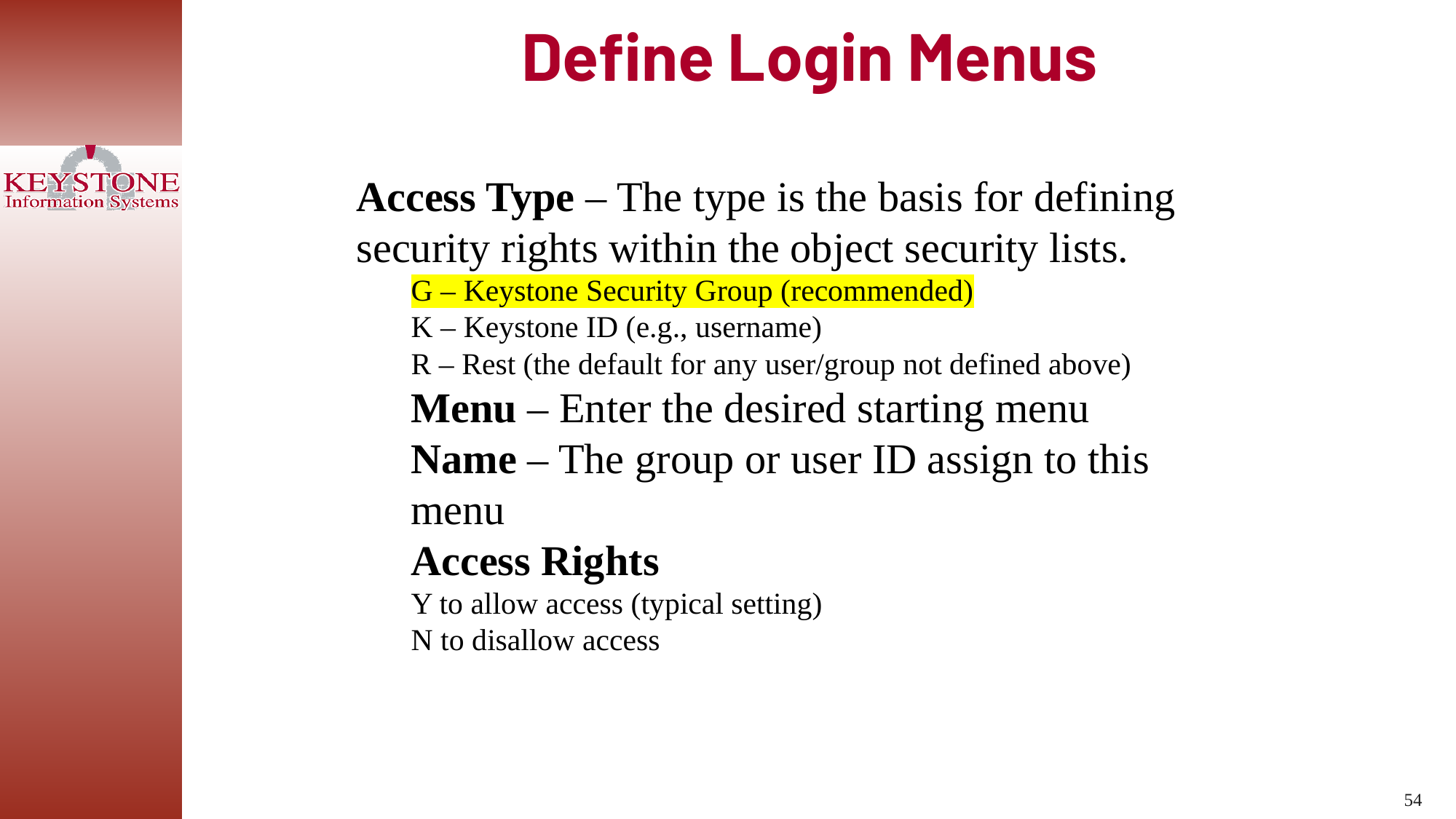

Define Login Menus
Access Type – The type is the basis for defining security rights within the object security lists.
G – Keystone Security Group (recommended)
K – Keystone ID (e.g., username)
R – Rest (the default for any user/group not defined above)
Menu – Enter the desired starting menu
Name – The group or user ID assign to this menu
Access Rights
Y to allow access (typical setting)
N to disallow access

54